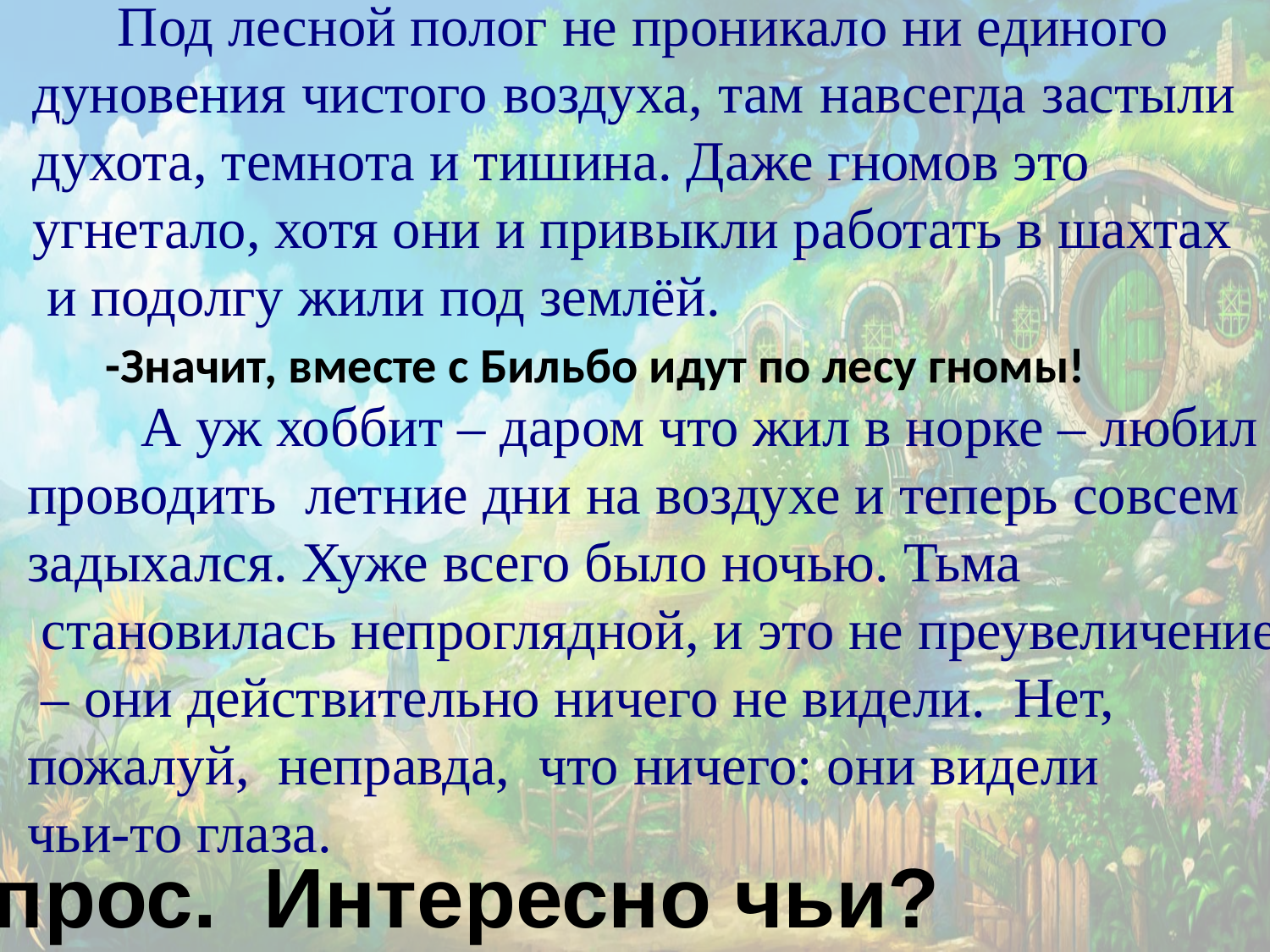

Под лесной полог не проникало ни единого
дуновения чистого воздуха, там навсегда застыли
духота, темнота и тишина. Даже гномов это
угнетало, хотя они и привыкли работать в шахтах
 и подолгу жили под землёй.
-Значит, вместе с Бильбо идут по лесу гномы!
        А уж хоббит – даром что жил в норке – любил
проводить  летние дни на воздухе и теперь совсем
задыхался. Хуже всего было ночью. Тьма
 становилась непроглядной, и это не преувеличение
 – они действительно ничего не видели.  Нет,
пожалуй,  неправда,  что ничего: они видели
чьи-то глаза.
Вопрос.  Интересно чьи?